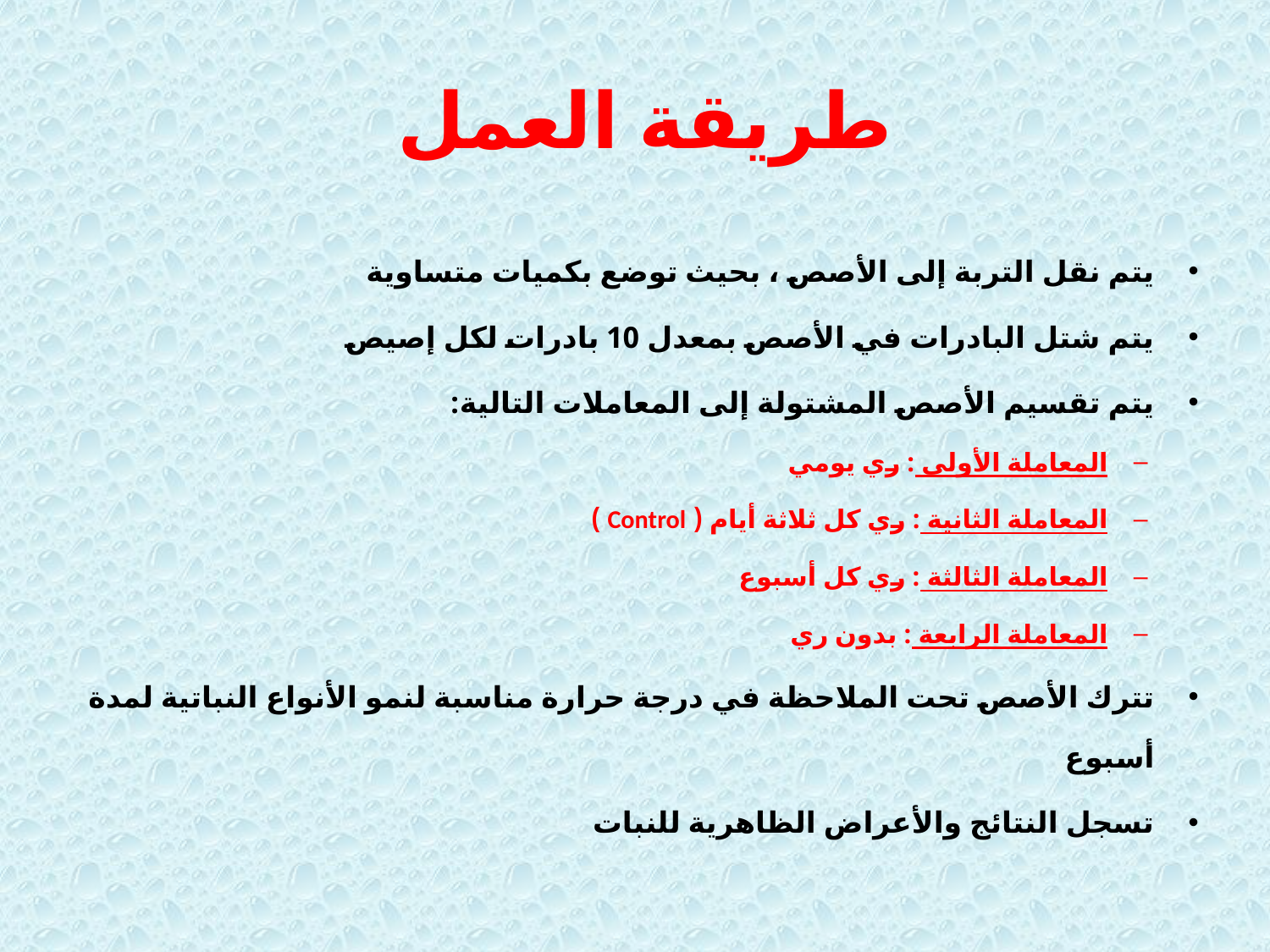

# طريقة العمل
يتم نقل التربة إلى الأصص ، بحيث توضع بكميات متساوية
يتم شتل البادرات في الأصص بمعدل 10 بادرات لكل إصيص
يتم تقسيم الأصص المشتولة إلى المعاملات التالية:
المعاملة الأولى : ري يومي
المعاملة الثانية : ري كل ثلاثة أيام ( Control )
المعاملة الثالثة : ري كل أسبوع
المعاملة الرابعة : بدون ري
تترك الأصص تحت الملاحظة في درجة حرارة مناسبة لنمو الأنواع النباتية لمدة أسبوع
تسجل النتائج والأعراض الظاهرية للنبات